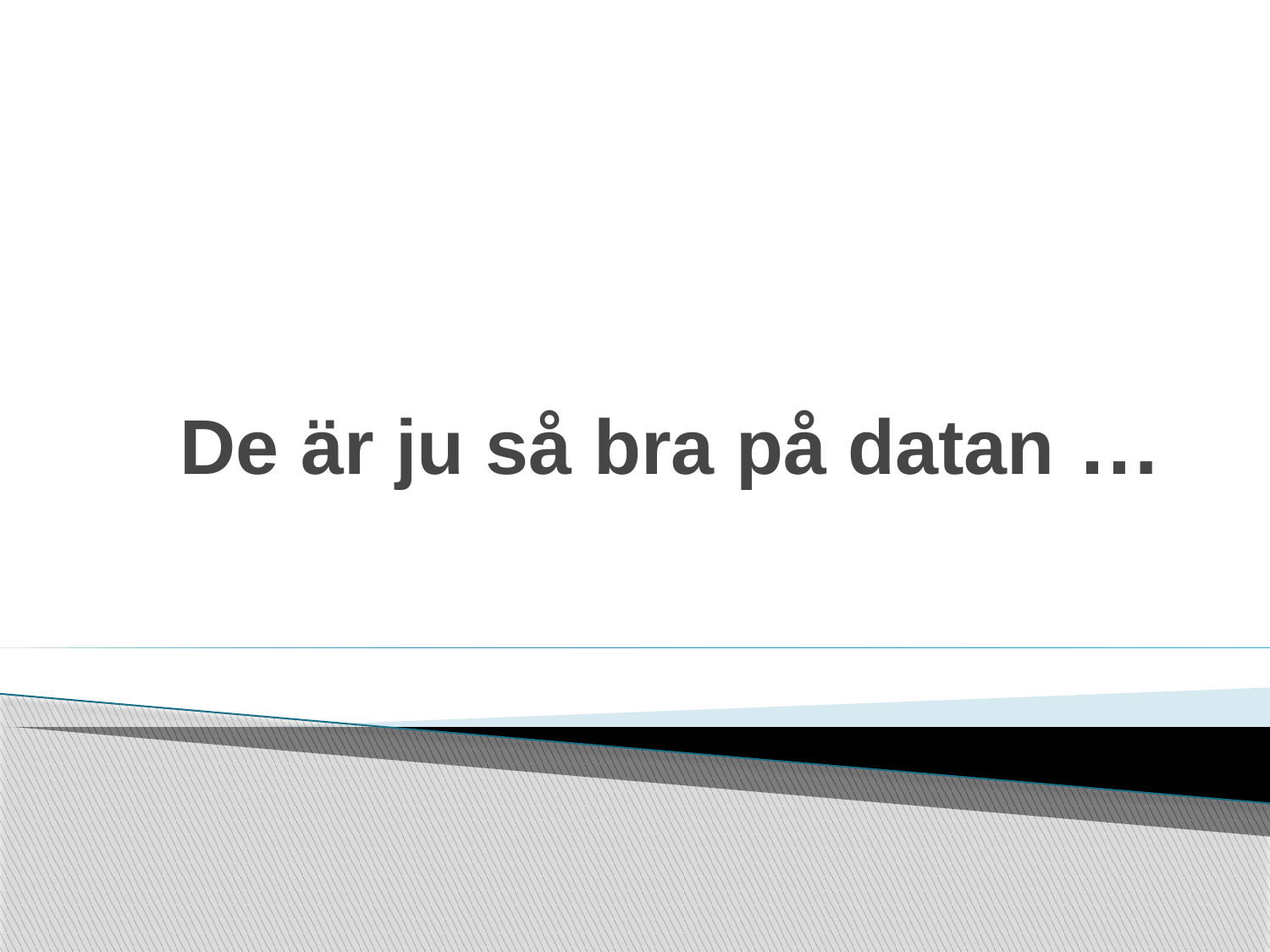

# De är ju så bra på datan …